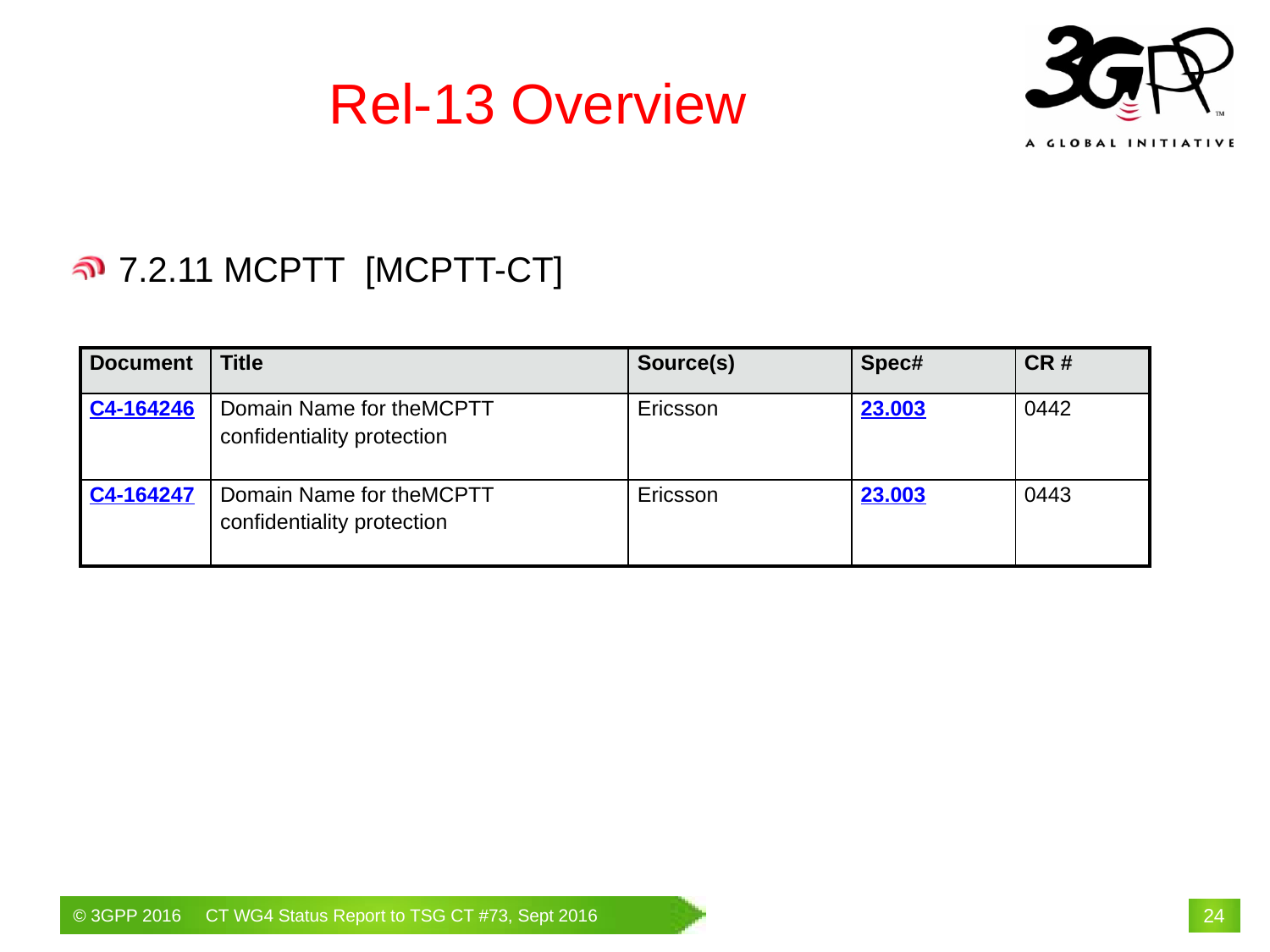

# Rel-13 Overview
7.2.11 MCPTT  [MCPTT-CT]

| Document | Title | Source(s) | Spec# | CR # |
| --- | --- | --- | --- | --- |
| C4-164246 | Domain Name for theMCPTT confidentiality protection | Ericsson | 23.003 | 0442 |
| C4-164247 | Domain Name for theMCPTT confidentiality protection | Ericsson | 23.003 | 0443 |